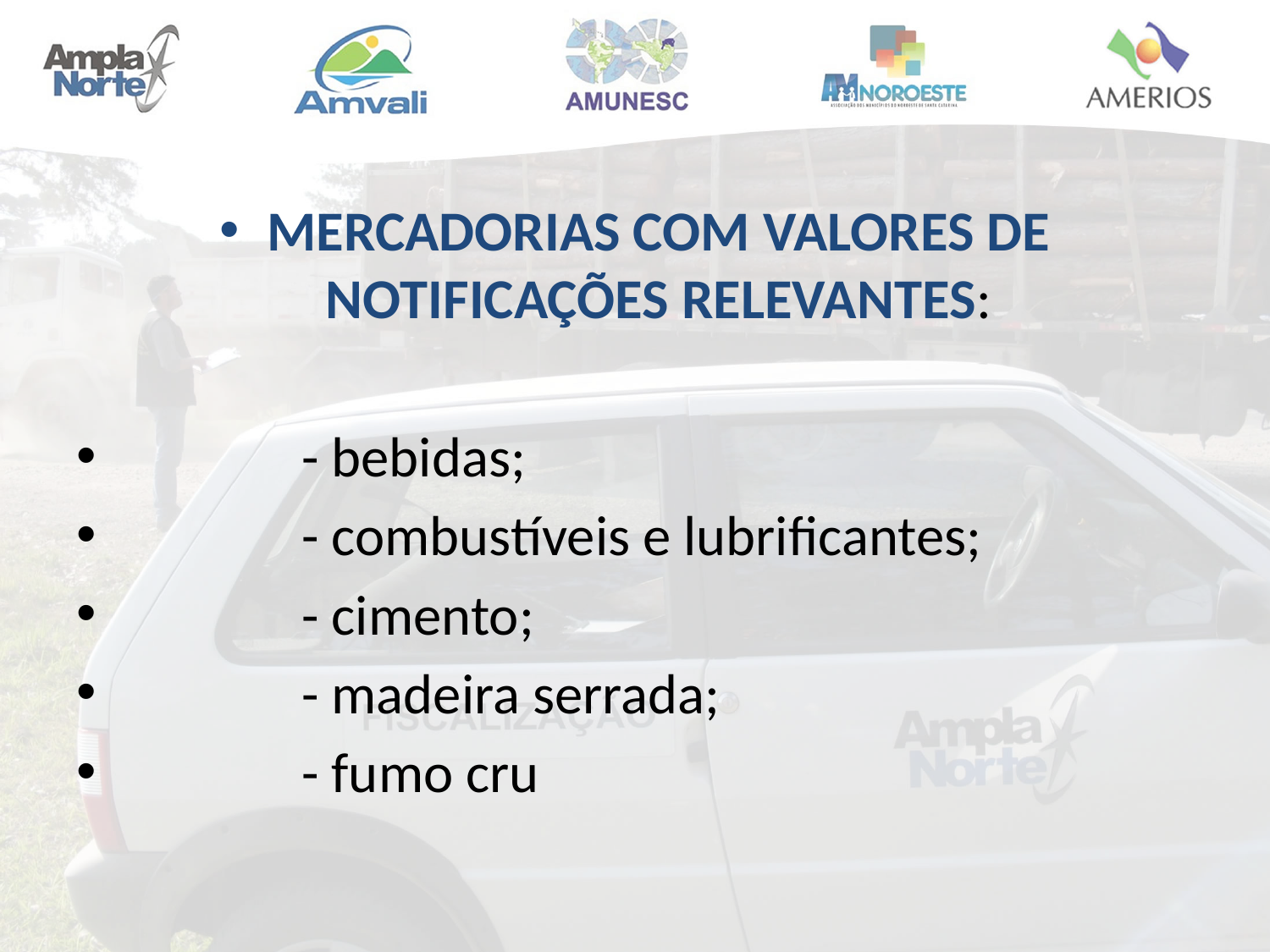

MERCADORIAS COM VALORES DE NOTIFICAÇÕES RELEVANTES:

              - bebidas;
              - combustíveis e lubrificantes;
              - cimento;
              - madeira serrada;
              - fumo cru